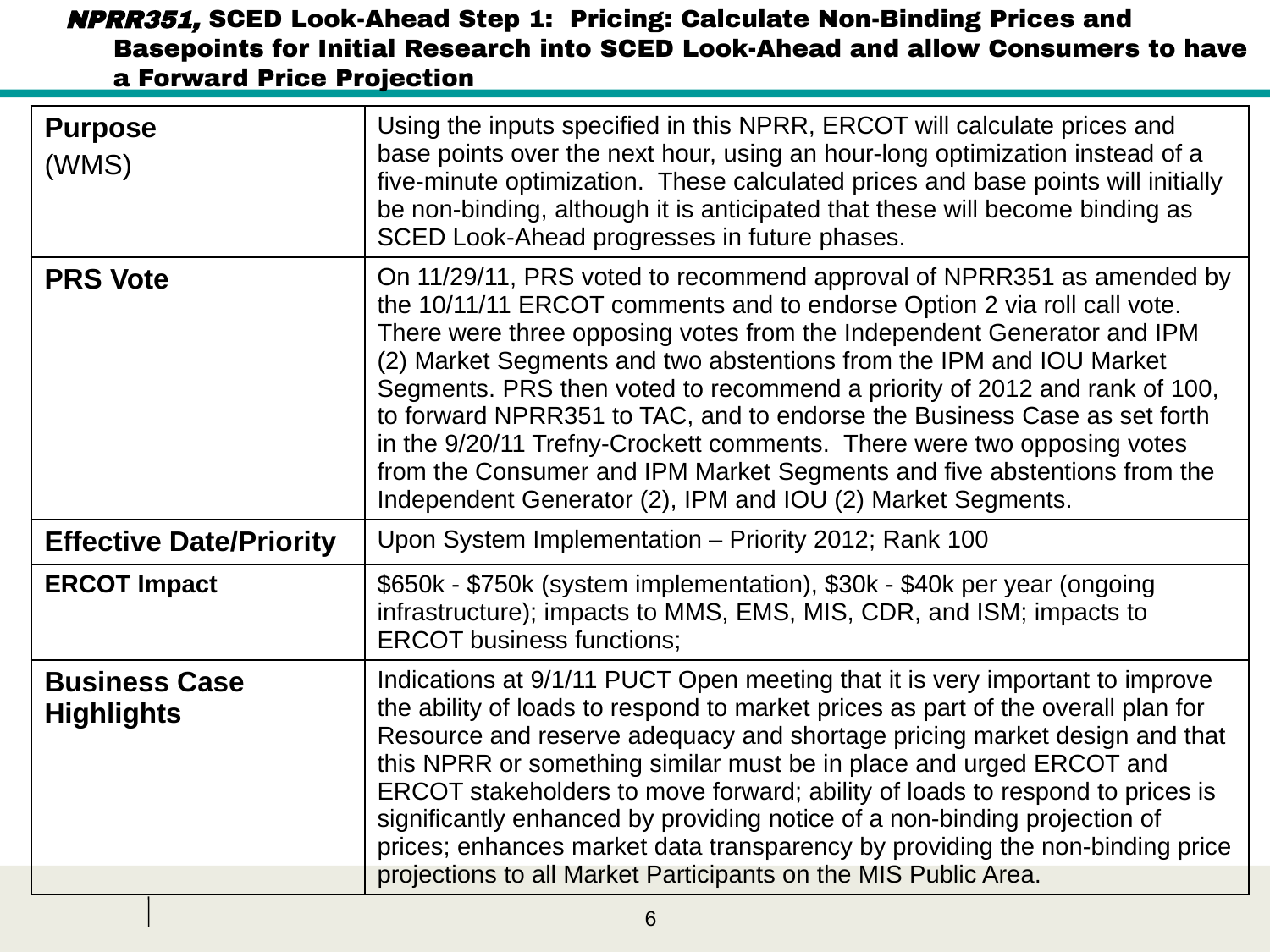

NPRR351, SCED Look-Ahead Step 1:  Pricing: Calculate Non-Binding Prices and Basepoints for Initial Research into SCED Look-Ahead and allow Consumers to have a Forward Price Projection
| Purpose (WMS) | Using the inputs specified in this NPRR, ERCOT will calculate prices and base points over the next hour, using an hour-long optimization instead of a five-minute optimization. These calculated prices and base points will initially be non-binding, although it is anticipated that these will become binding as SCED Look-Ahead progresses in future phases. |
| --- | --- |
| PRS Vote | On 11/29/11, PRS voted to recommend approval of NPRR351 as amended by the 10/11/11 ERCOT comments and to endorse Option 2 via roll call vote. There were three opposing votes from the Independent Generator and IPM (2) Market Segments and two abstentions from the IPM and IOU Market Segments. PRS then voted to recommend a priority of 2012 and rank of 100, to forward NPRR351 to TAC, and to endorse the Business Case as set forth in the 9/20/11 Trefny-Crockett comments. There were two opposing votes from the Consumer and IPM Market Segments and five abstentions from the Independent Generator (2), IPM and IOU (2) Market Segments. |
| Effective Date/Priority | Upon System Implementation – Priority 2012; Rank 100 |
| ERCOT Impact | $650k - $750k (system implementation), $30k - $40k per year (ongoing infrastructure); impacts to MMS, EMS, MIS, CDR, and ISM; impacts to ERCOT business functions; |
| Business Case Highlights | Indications at 9/1/11 PUCT Open meeting that it is very important to improve the ability of loads to respond to market prices as part of the overall plan for Resource and reserve adequacy and shortage pricing market design and that this NPRR or something similar must be in place and urged ERCOT and ERCOT stakeholders to move forward; ability of loads to respond to prices is significantly enhanced by providing notice of a non-binding projection of prices; enhances market data transparency by providing the non-binding price projections to all Market Participants on the MIS Public Area. |